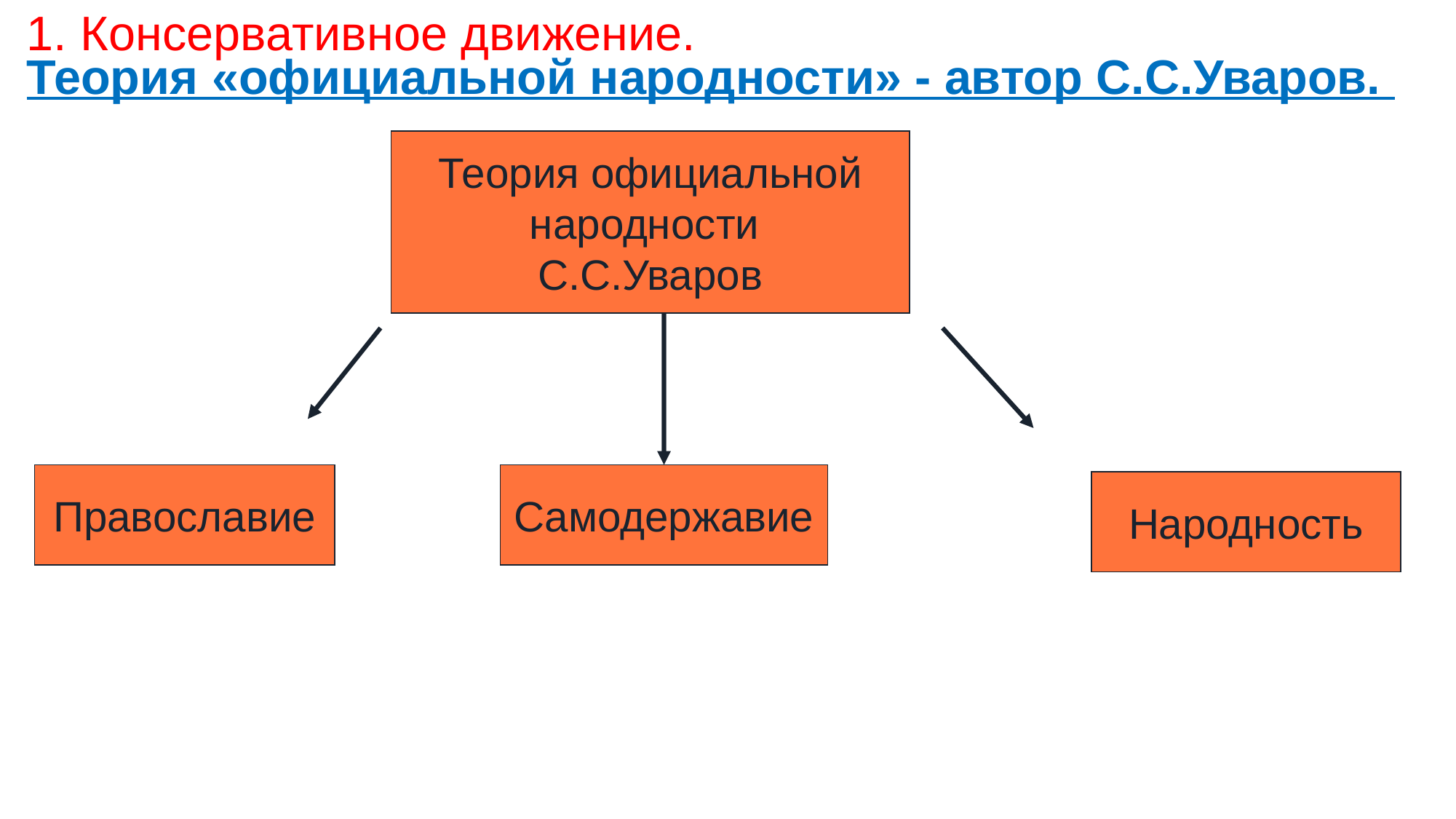

# 1. Консервативное движение.
Теория «официальной народности» - автор С.С.Уваров.
Теория официальной
народности
С.С.Уваров

Православие
Самодержавие
Народность